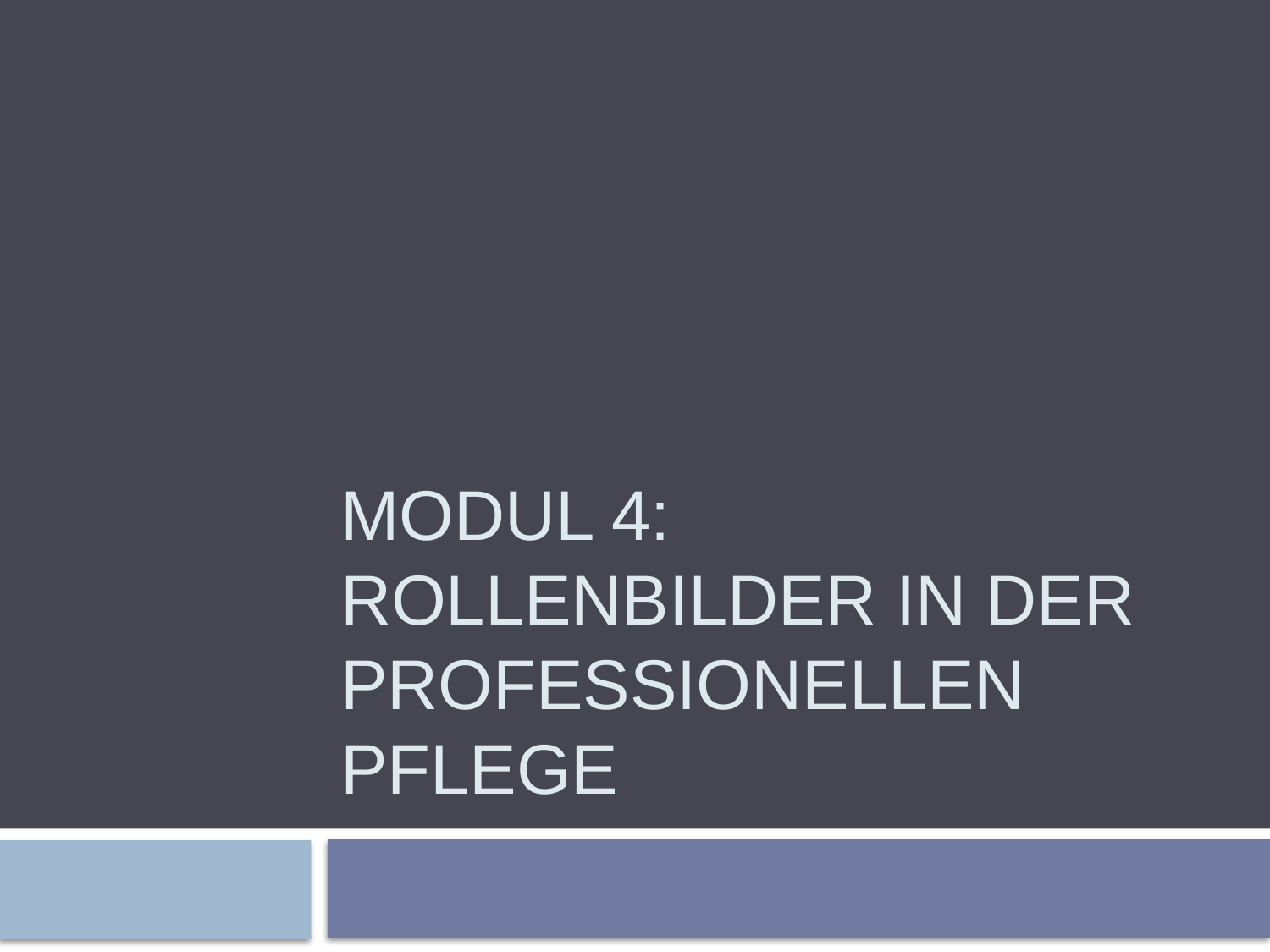

# Modul 4: Rollenbilder in der professionellen Pflege